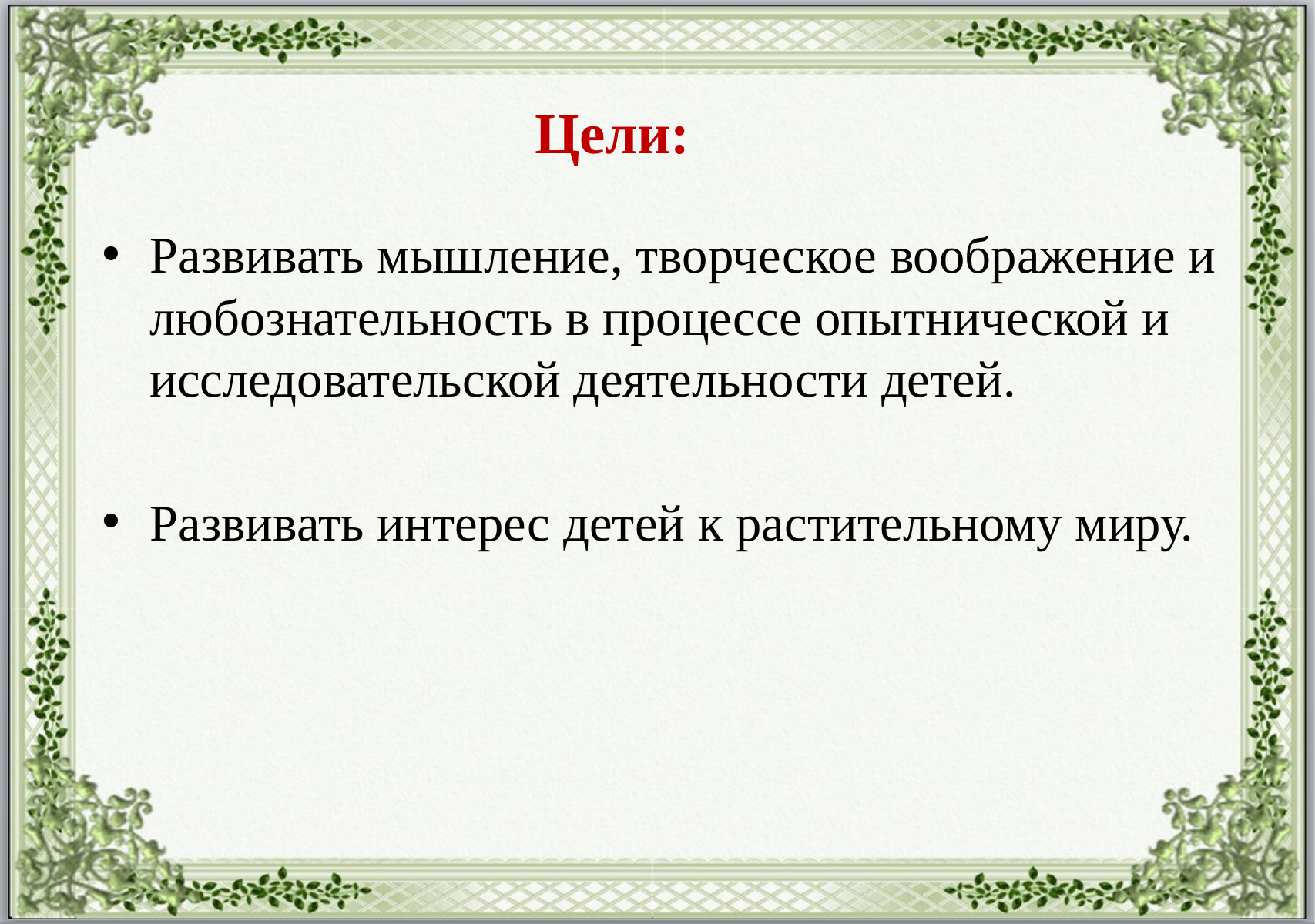

Цели:
Развивать мышление, творческое воображение и любознательность в процессе опытнической и исследовательской деятельности детей.

Развивать интерес детей к растительному миру.